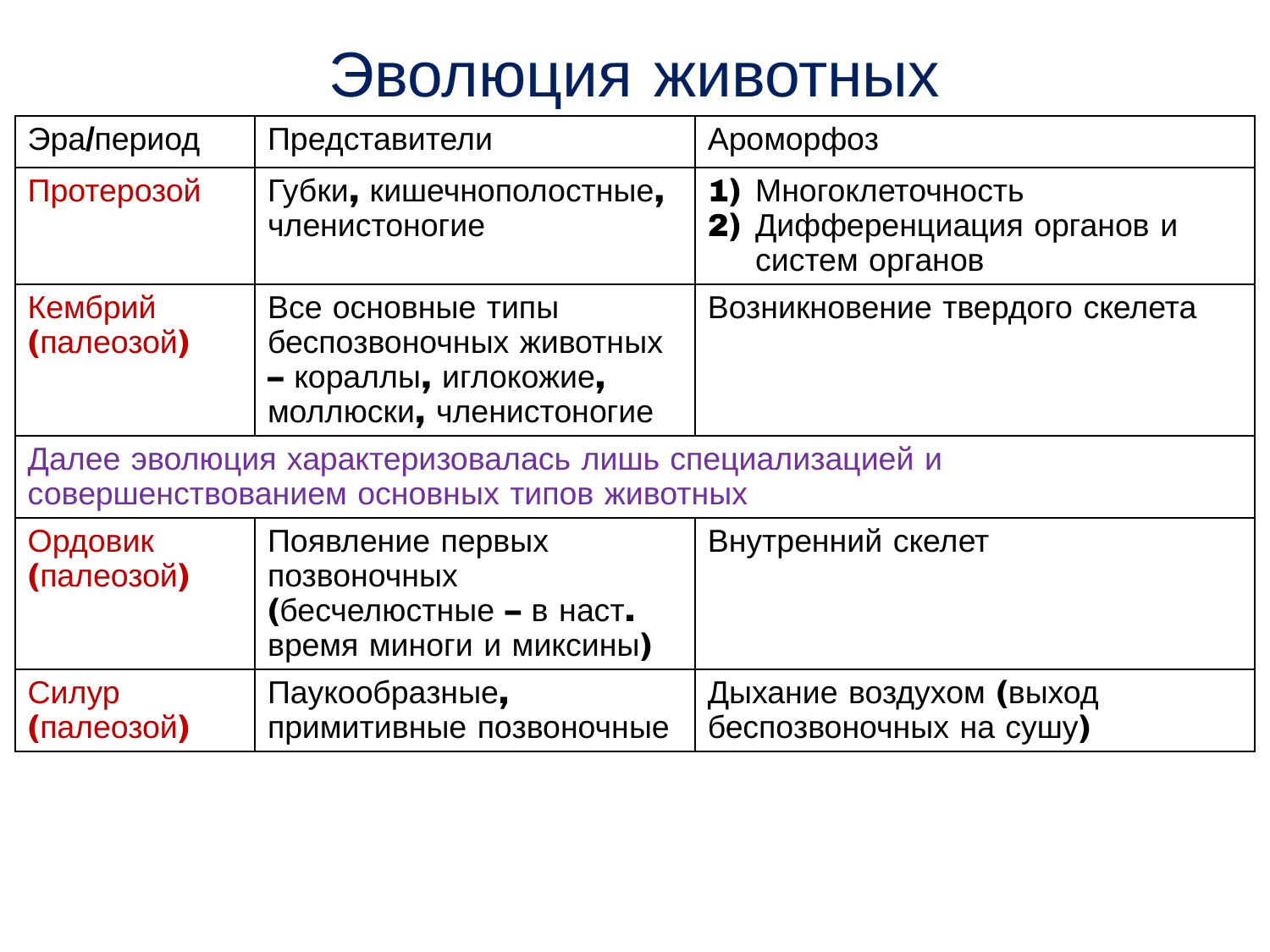

# Эволюция животных
| Эра/период | Представители | Ароморфоз |
| --- | --- | --- |
| Протерозой | Губки, кишечнополостные, членистоногие | Многоклеточность Дифференциация органов и систем органов |
| Кембрий (палеозой) | Все основные типы беспозвоночных животных – кораллы, иглокожие, моллюски, членистоногие | Возникновение твердого скелета |
| Далее эволюция характеризовалась лишь специализацией и совершенствованием основных типов животных |  |  |
| Ордовик (палеозой) | Появление первых позвоночных (бесчелюстные – в наст. время миноги и миксины) | Внутренний скелет |
| Силур (палеозой) | Паукообразные, примитивные позвоночные | Дыхание воздухом (выход беспозвоночных на сушу) |